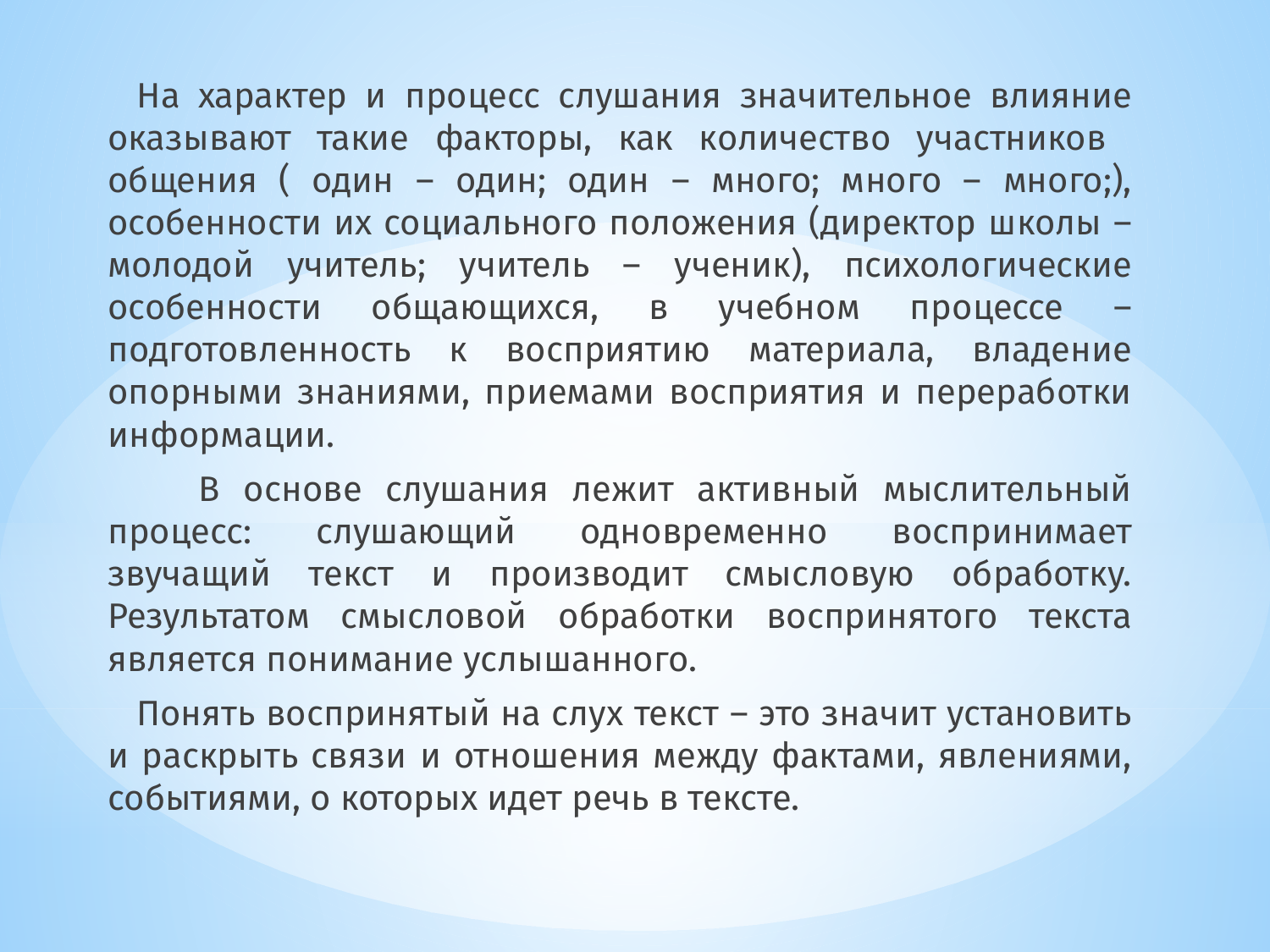

На характер и процесс слушания значительное влияние оказывают такие факторы, как количество участников  общения ( один – один; один – много; много – много;), особенности их социального положения (директор школы – молодой учитель; учитель – ученик), психологические особенности общающихся, в учебном процессе – подготовленность к восприятию материала, владение опорными знаниями, приемами восприятия и переработки информации.
     В основе слушания лежит активный мыслительный процесс: слушающий одновременно воспринимает звучащий текст и производит смысловую обработку. Результатом смысловой обработки воспринятого текста является понимание услышанного.
     Понять воспринятый на слух текст – это значит установить и раскрыть связи и отношения между фактами, явлениями, событиями, о которых идет речь в тексте.